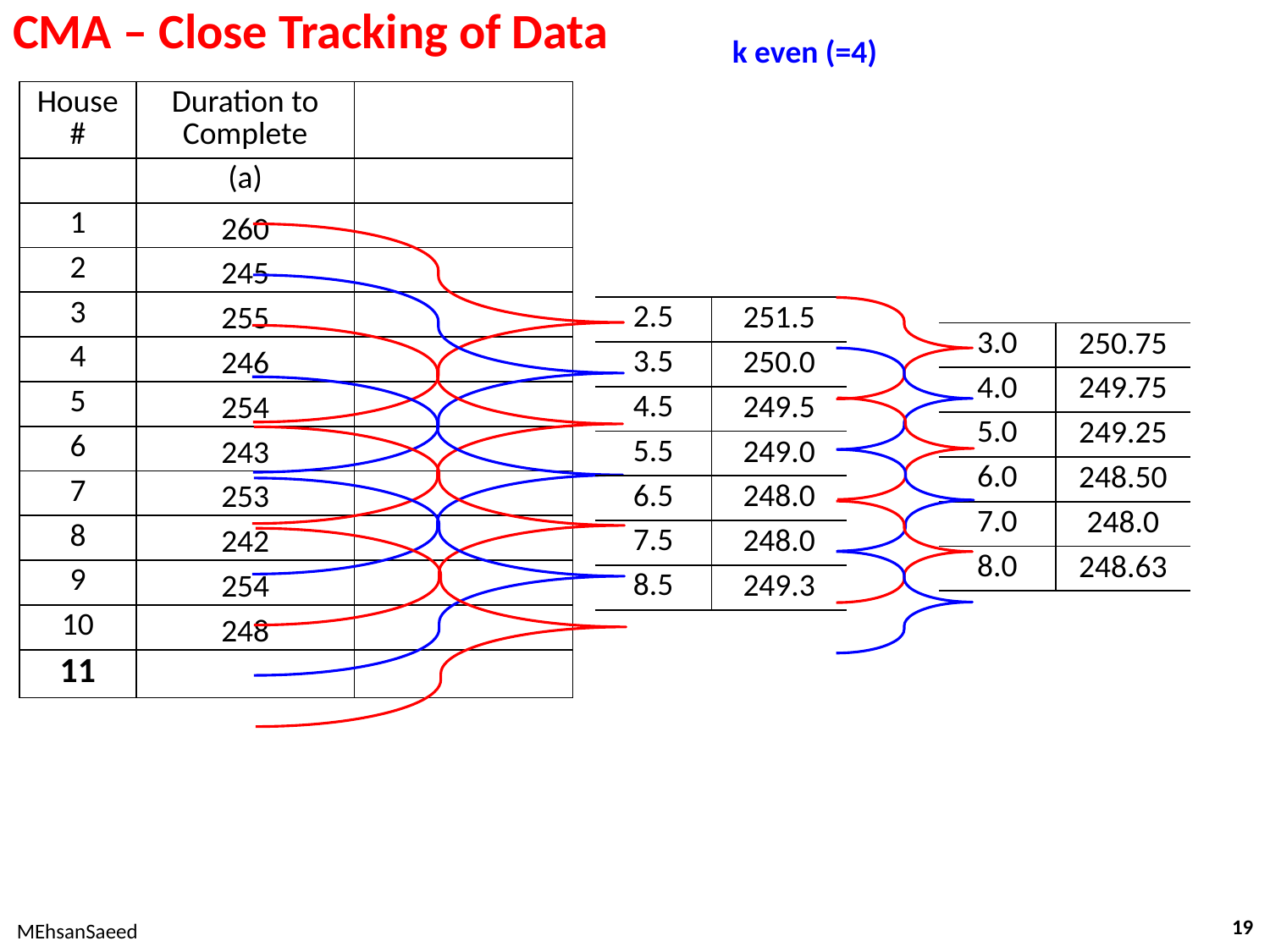

# CMA – Close Tracking of Data
k even (=4)
| House # | Duration to Complete |  |
| --- | --- | --- |
|  | (a) |  |
| 1 | 260 |  |
| 2 | 245 |  |
| 3 | 255 |  |
| 4 | 246 |  |
| 5 | 254 |  |
| 6 | 243 |  |
| 7 | 253 |  |
| 8 | 242 |  |
| 9 | 254 |  |
| 10 | 248 |  |
| 11 |  |  |
|  |  |  |
|  |  |  |

| 2.5 | 251.5 |
| --- | --- |
| 3.5 | 250.0 |
| 4.5 | 249.5 |
| 5.5 | 249.0 |
| 6.5 | 248.0 |
| 7.5 | 248.0 |
| 8.5 | 249.3 |

| 3.0 | 250.75 |
| --- | --- |
| 4.0 | 249.75 |
| 5.0 | 249.25 |
| 6.0 | 248.50 |
| 7.0 | 248.0 |
| 8.0 | 248.63 |

19
MEhsanSaeed